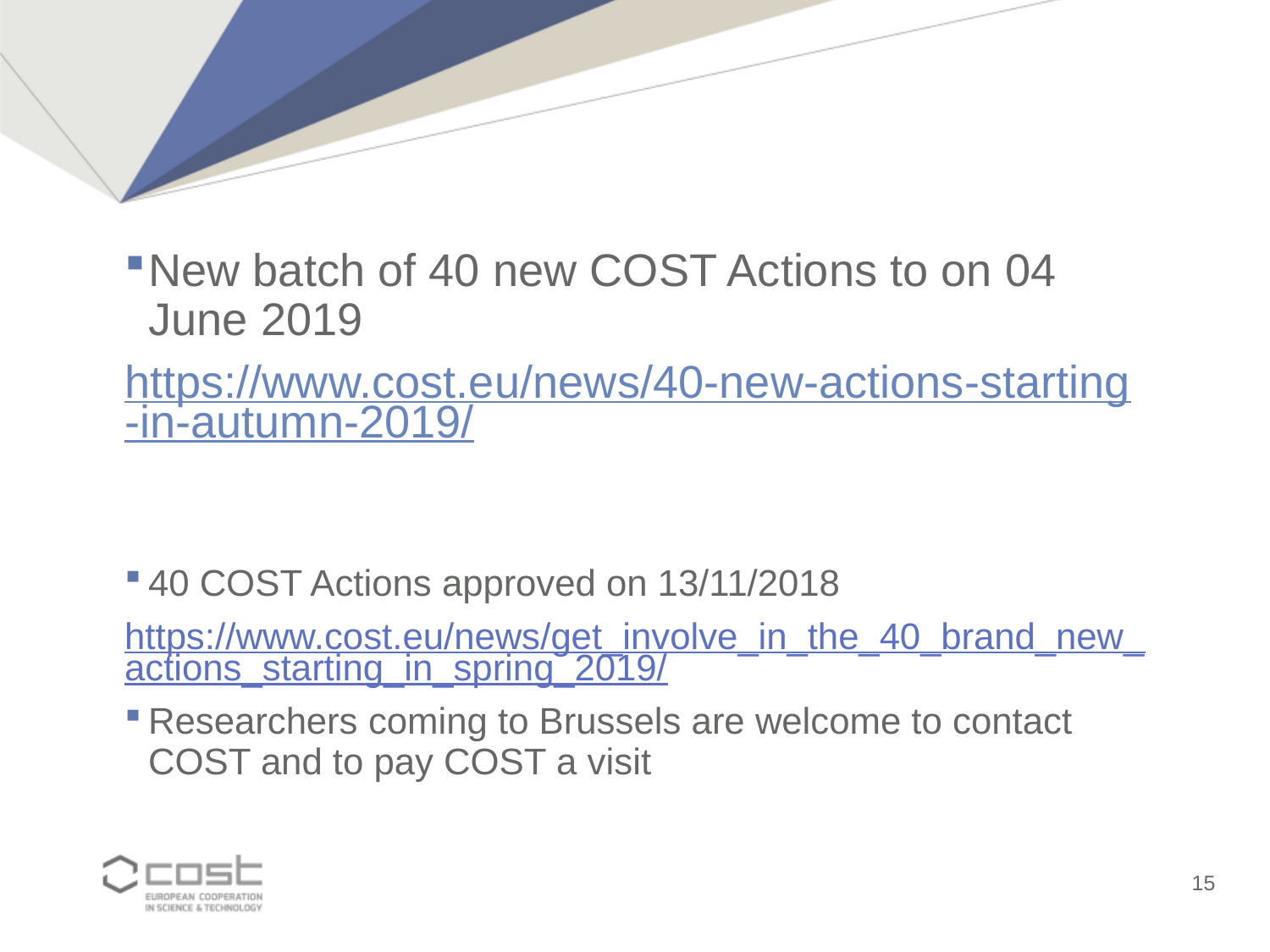

New batch of 40 new COST Actions to on 04 June 2019
https://www.cost.eu/news/40-new-actions-starting-in-autumn-2019/

40 COST Actions approved on 13/11/2018
https://www.cost.eu/news/get_involve_in_the_40_brand_new_actions_starting_in_spring_2019/
Researchers coming to Brussels are welcome to contact COST and to pay COST a visit